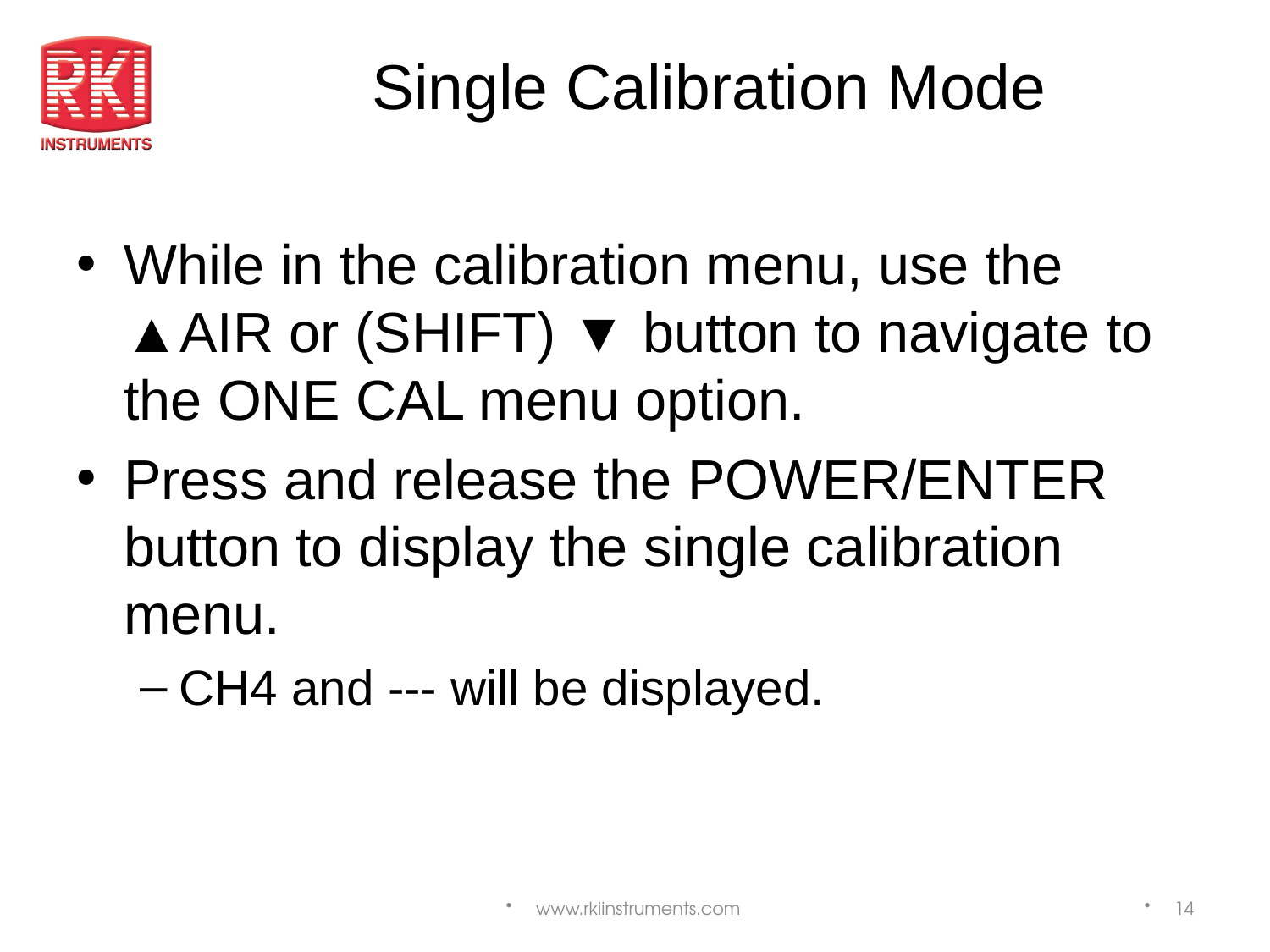

# Single Calibration Mode
While in the calibration menu, use the ▲AIR or (SHIFT) ▼ button to navigate to the ONE CAL menu option.
Press and release the POWER/ENTER button to display the single calibration menu.
CH4 and --- will be displayed.

www.rkiinstruments.com
14